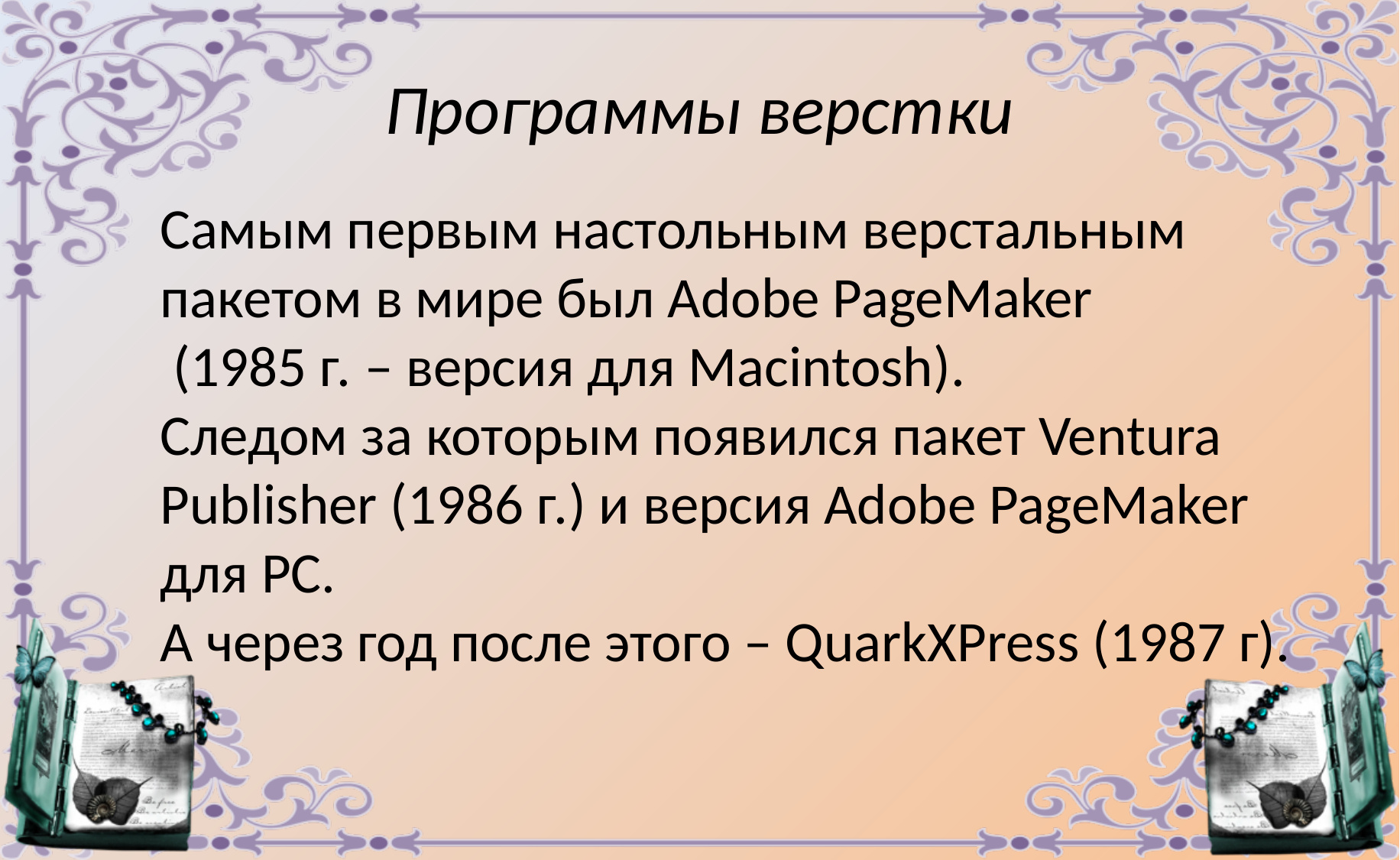

# Программы верстки
Самым первым настольным верстальным пакетом в мире был Adobe PageMaker
 (1985 г. – версия для Macintosh).
Следом за которым появился пакет Ventura Publisher (1986 г.) и версия Adobe PageMaker для PC.
А через год после этого – QuarkXPress (1987 г).